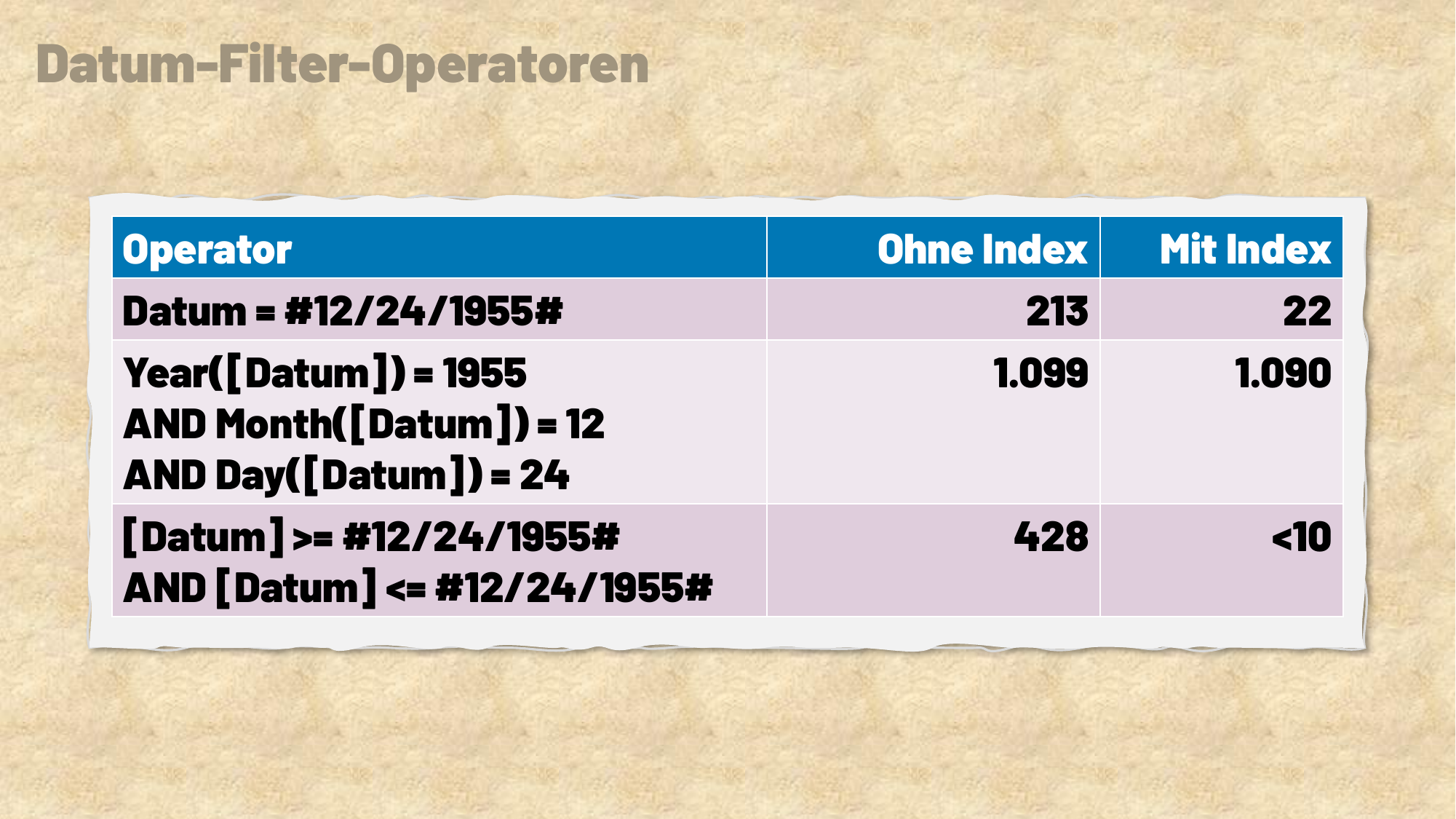

# Datum-Filter-Operatoren

| Operator | Ohne Index | Mit Index |
| --- | --- | --- |
| Datum = #12/24/1955# | 213 | 22 |
| Year([Datum]) = 1955 AND Month([Datum]) = 12 AND Day([Datum]) = 24 | 1.099 | 1.090 |
| [Datum] >= #12/24/1955# AND [Datum] <= #12/24/1955# | 428 | <10 |